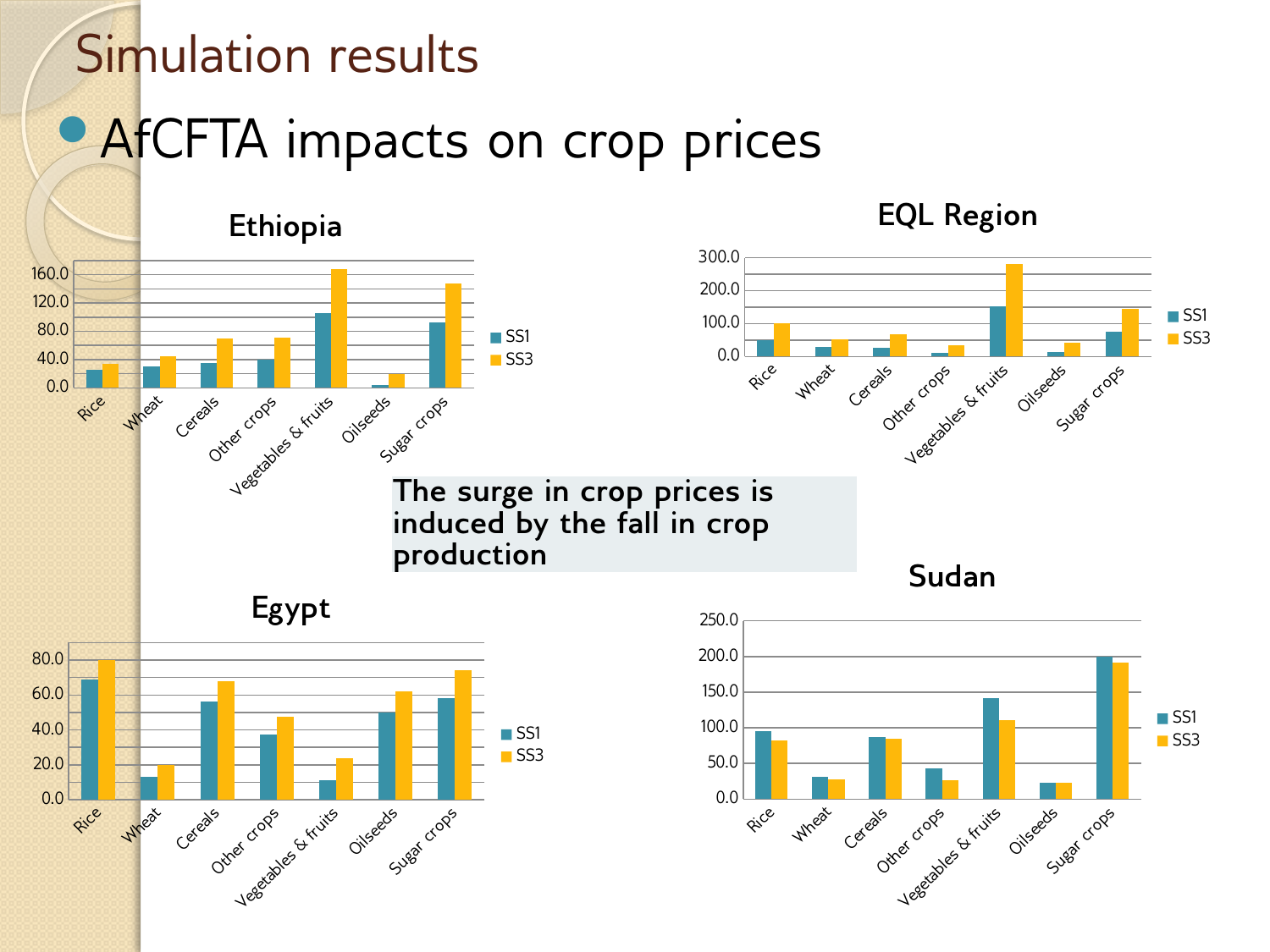

# Simulation results
AfCFTA impacts on crop prices

### Chart: EQL Region

| Category | SS1 | SS3 |
|---|---|---|
| Rice | 50.16 | 100.75 |
| Wheat | 27.67 | 52.97 |
| Cereals | 26.45 | 66.58 |
| Other crops | 10.1 | 33.35 |
| Vegetables & fruits | 153.09 | 281.33 |
| Oilseeds | 13.09 | 41.93 |
| Sugar crops | 74.09 | 144.7 |

### Chart: Ethiopia

| Category | SS1 | SS3 |
|---|---|---|
| Rice | 25.57 | 33.49 |
| Wheat | 30.46 | 45.15 |
| Cereals | 34.47 | 70.29 |
| Other crops | 40.3 | 71.17 |
| Vegetables & fruits | 106.2 | 168.3 |
| Oilseeds | 3.85 | 18.99 |
| Sugar crops | 92.03 | 147.53 |
| The surge in crop prices is induced by the fall in crop production |
| --- |

### Chart: Sudan

| Category | SS1 | SS3 |
|---|---|---|
| Rice | 94.81 | 82.31 |
| Wheat | 30.74 | 27.35 |
| Cereals | 86.59 | 84.08 |
| Other crops | 42.79 | 26.86 |
| Vegetables & fruits | 141.86 | 110.33 |
| Oilseeds | 22.7 | 22.86 |
| Sugar crops | 200.04 | 191.46 |

### Chart: Egypt

| Category | SS1 | SS3 |
|---|---|---|
| Rice | 68.69 | 79.88 |
| Wheat | 12.88 | 19.74 |
| Cereals | 56.39 | 68.07 |
| Other crops | 37.55 | 47.43 |
| Vegetables & fruits | 11.19 | 24.01 |
| Oilseeds | 50.0 | 62.08 |
| Sugar crops | 58.23 | 74.0 |